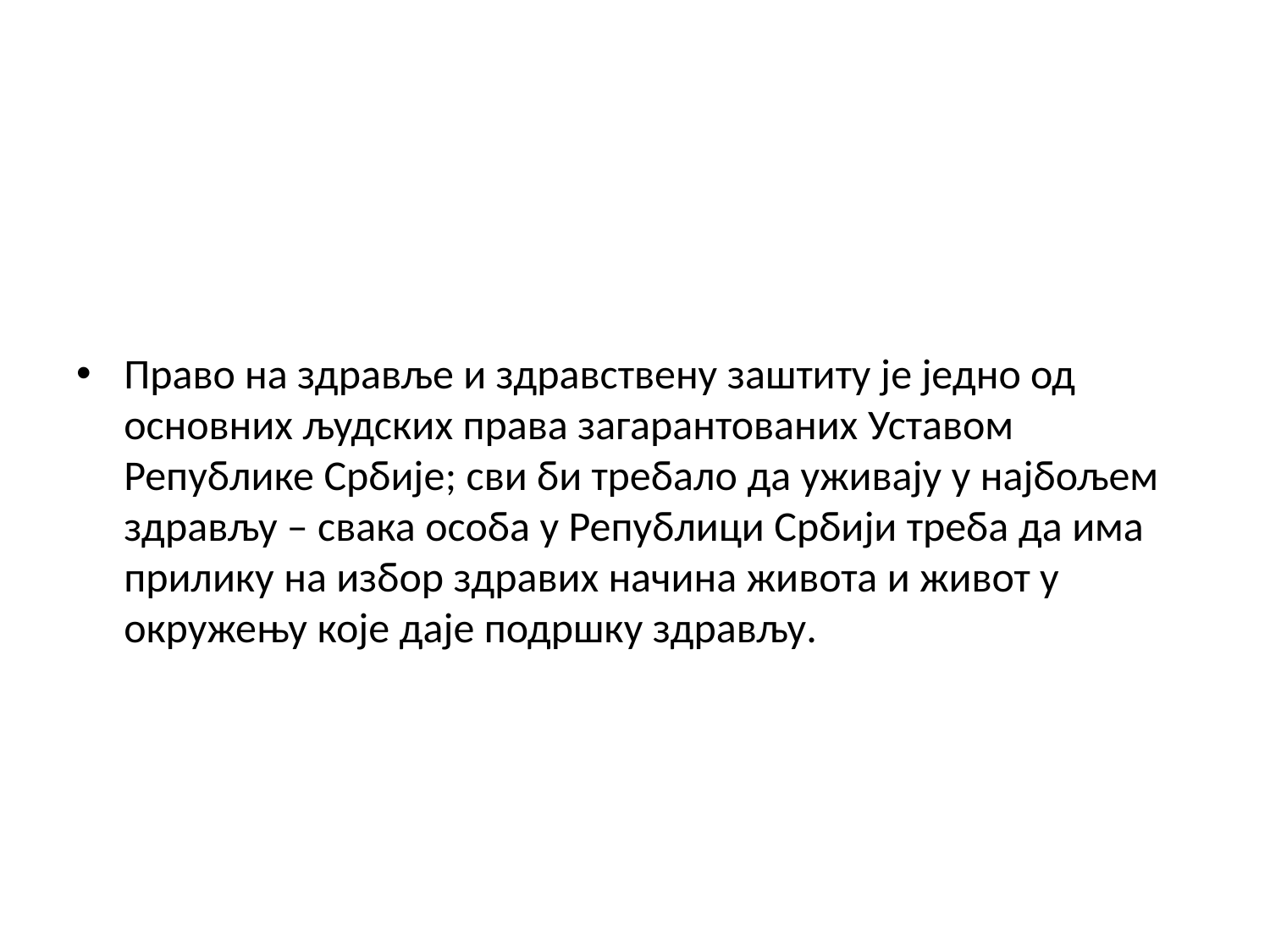

#

Право на здравље и здравствену заштиту је једно од основних људских права загарантованих Уставом Републике Србије; сви би требало да уживају у најбољем здрављу – свака особа у Републици Србији треба да има прилику на избор здравих начина живота и живот у окружењу које даје подршку здрављу.